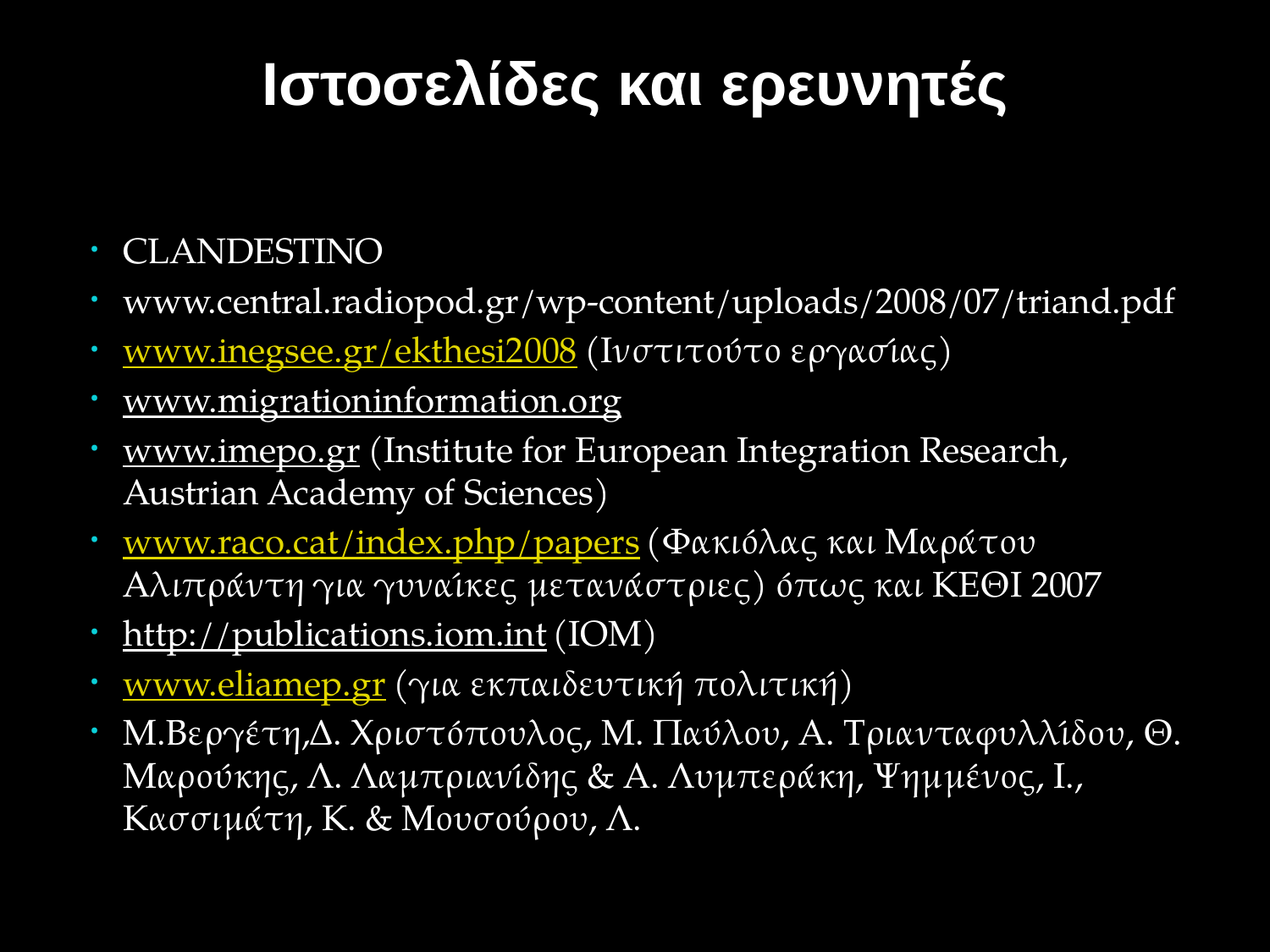

# Ιστοσελίδες και ερευνητές
CLANDESTINO
www.central.radiopod.gr/wp-content/uploads/2008/07/triand.pdf
www.inegsee.gr/ekthesi2008 (Ινστιτούτο εργασίας)
www.migrationinformation.org
www.imepo.gr (Institute for European Integration Research, Austrian Academy of Sciences)
www.raco.cat/index.php/papers (Φακιόλας και Μαράτου Αλιπράντη για γυναίκες μετανάστριες) όπως και ΚΕΘΙ 2007
http://publications.iom.int (IOM)
www.eliamep.gr (για εκπαιδευτική πολιτική)
M.Βεργέτη,Δ. Χριστόπουλος, Μ. Παύλου, Α. Τριανταφυλλίδου, Θ. Μαρούκης, Λ. Λαμπριανίδης & Α. Λυμπεράκη, Ψημμένος, Ι., Κασσιμάτη, Κ. & Μουσούρου, Λ.